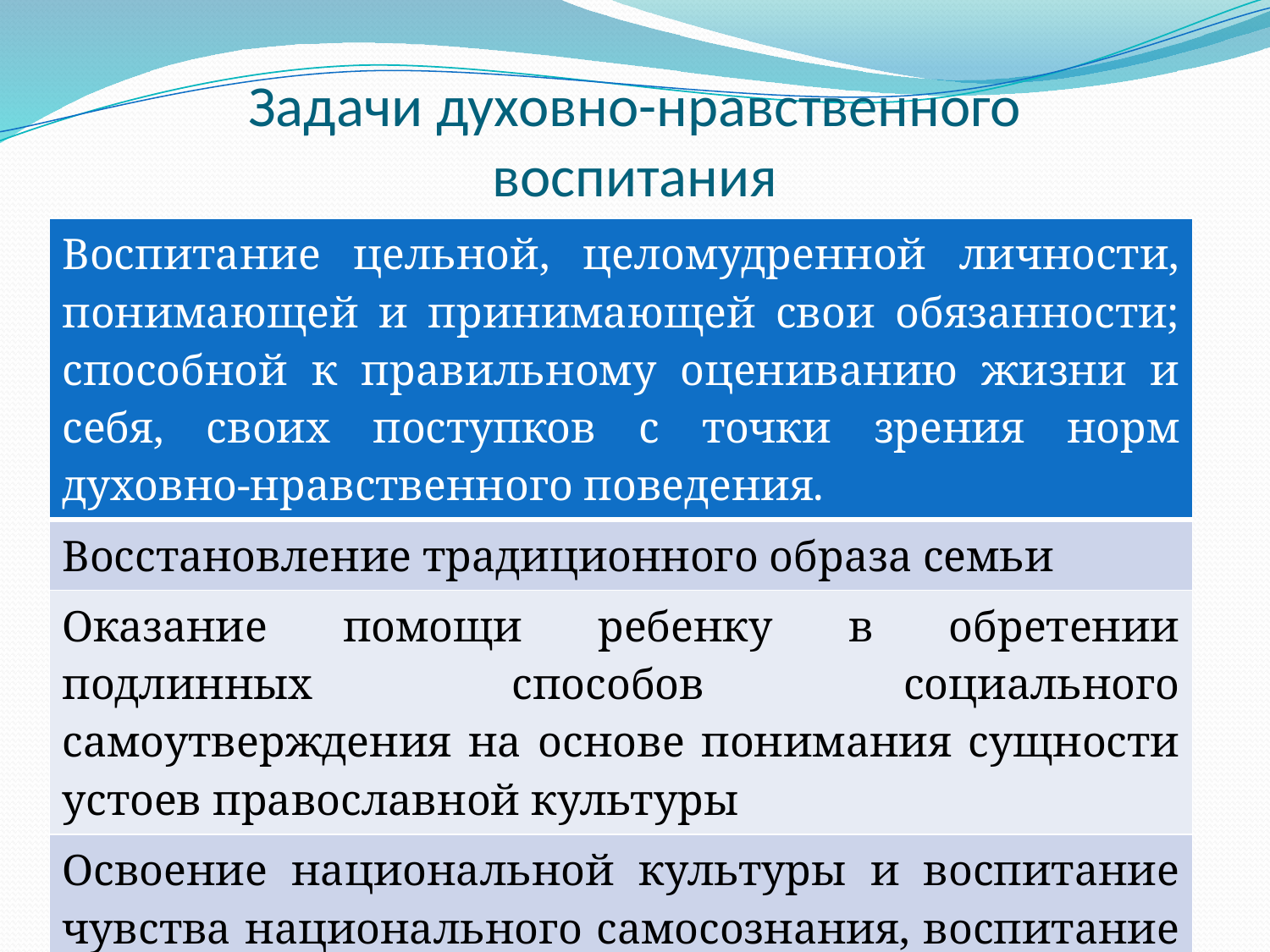

# Задачи духовно-нравственного воспитания
| Воспитание цельной, целомудренной личности, понимающей и принимающей свои обязанности; способной к правильному оцениванию жизни и себя, своих поступков с точки зрения норм духовно-нравственного поведения. |
| --- |
| Восстановление традиционного образа семьи |
| Оказание помощи ребенку в обретении подлинных способов социального самоутверждения на основе понимания сущности устоев православной культуры |
| Освоение национальной культуры и воспитание чувства национального самосознания, воспитание уважения к другим народам и их культурам |